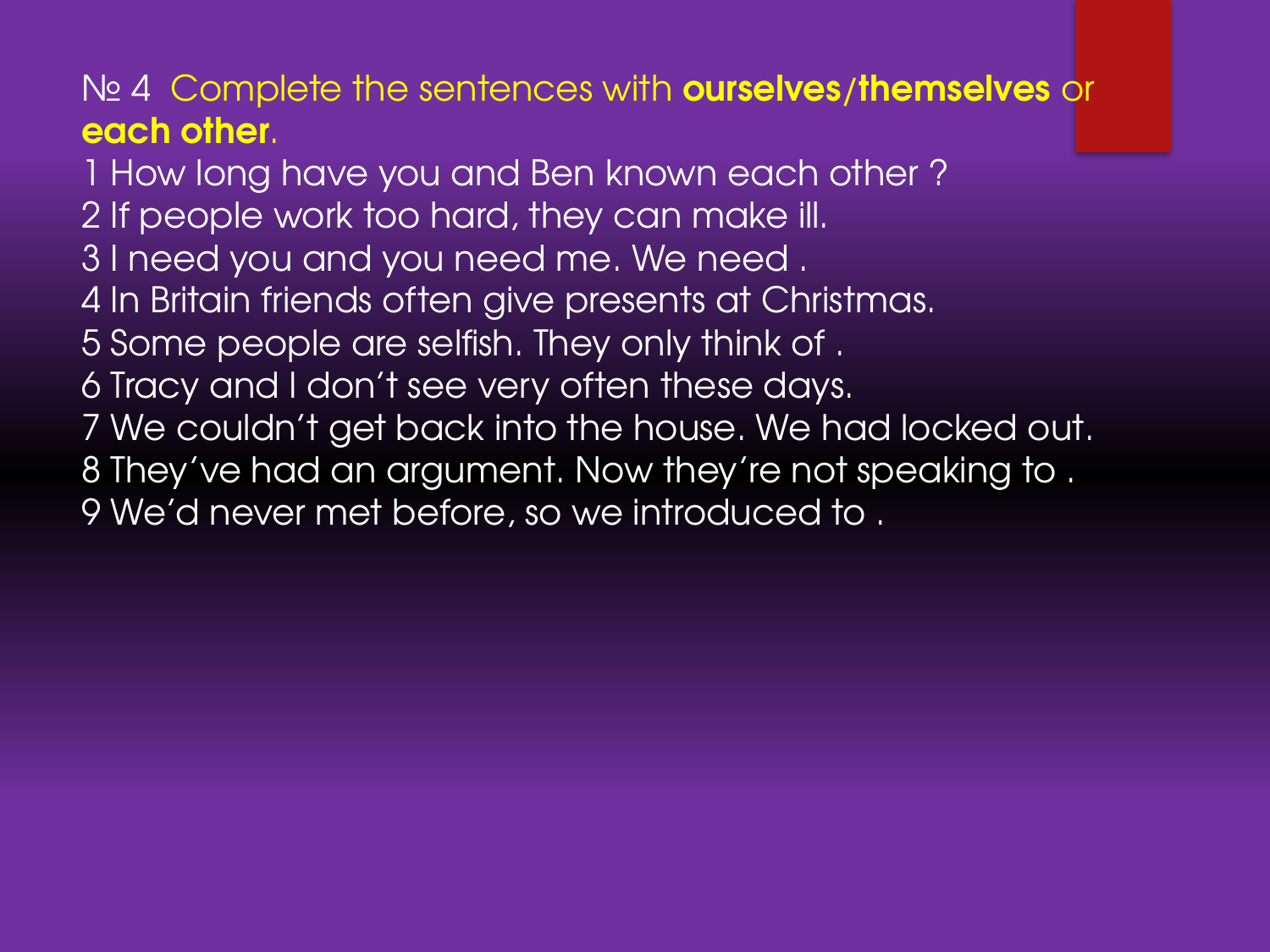

№ 4  Complete the sentences with ourselves/themselves or each other.
1 How long have you and Ben known each other ?
2 If people work too hard, they can make ill.
3 I need you and you need me. We need .
4 In Britain friends often give presents at Christmas.
5 Some people are selfish. They only think of .
6 Tracy and I don’t see very often these days.
7 We couldn’t get back into the house. We had locked out.
8 They’ve had an argument. Now they’re not speaking to .
9 We’d never met before, so we introduced to .